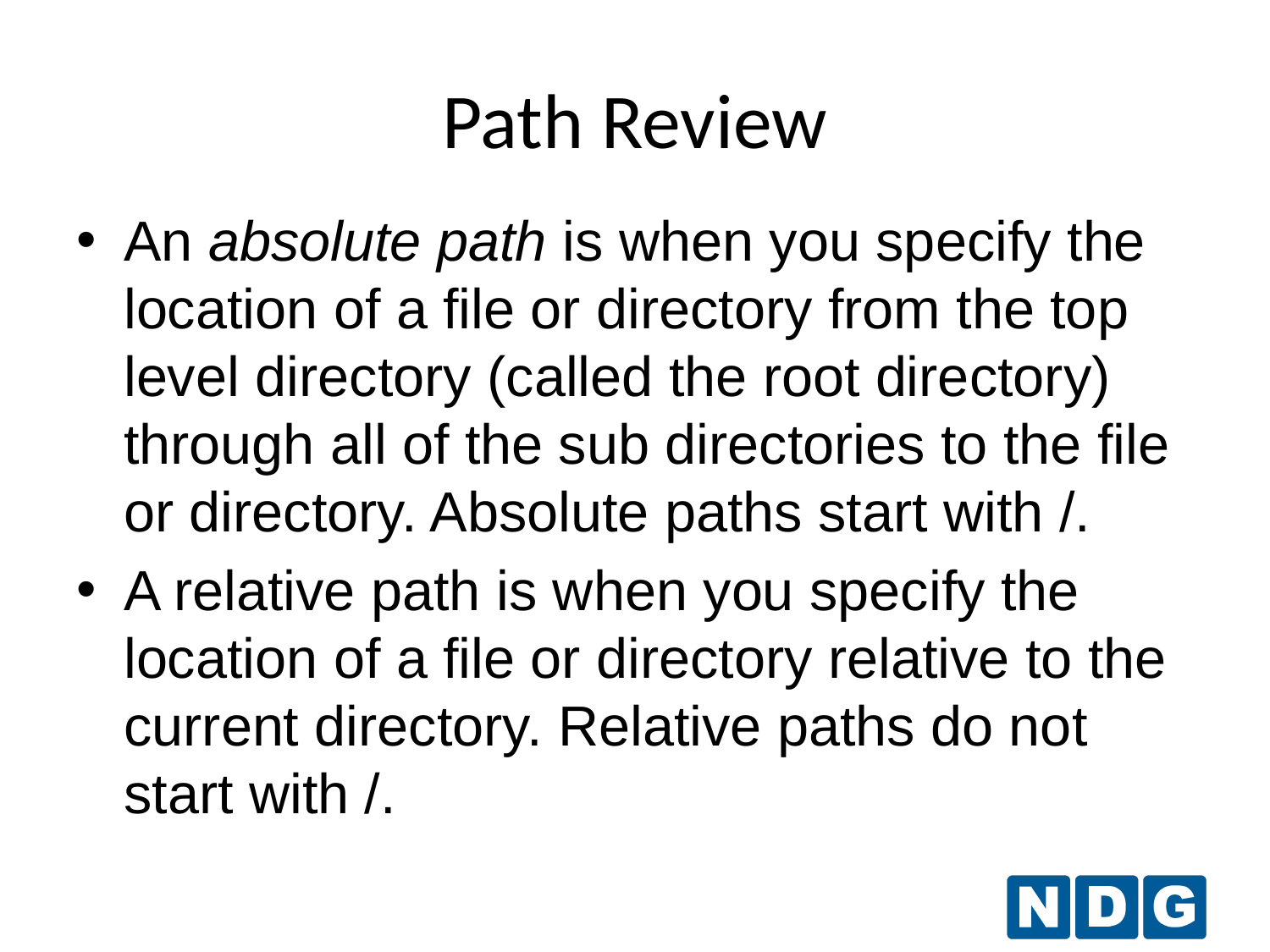

Path Review
An absolute path is when you specify the location of a file or directory from the top level directory (called the root directory) through all of the sub directories to the file or directory. Absolute paths start with /.
A relative path is when you specify the location of a file or directory relative to the current directory. Relative paths do not start with /.